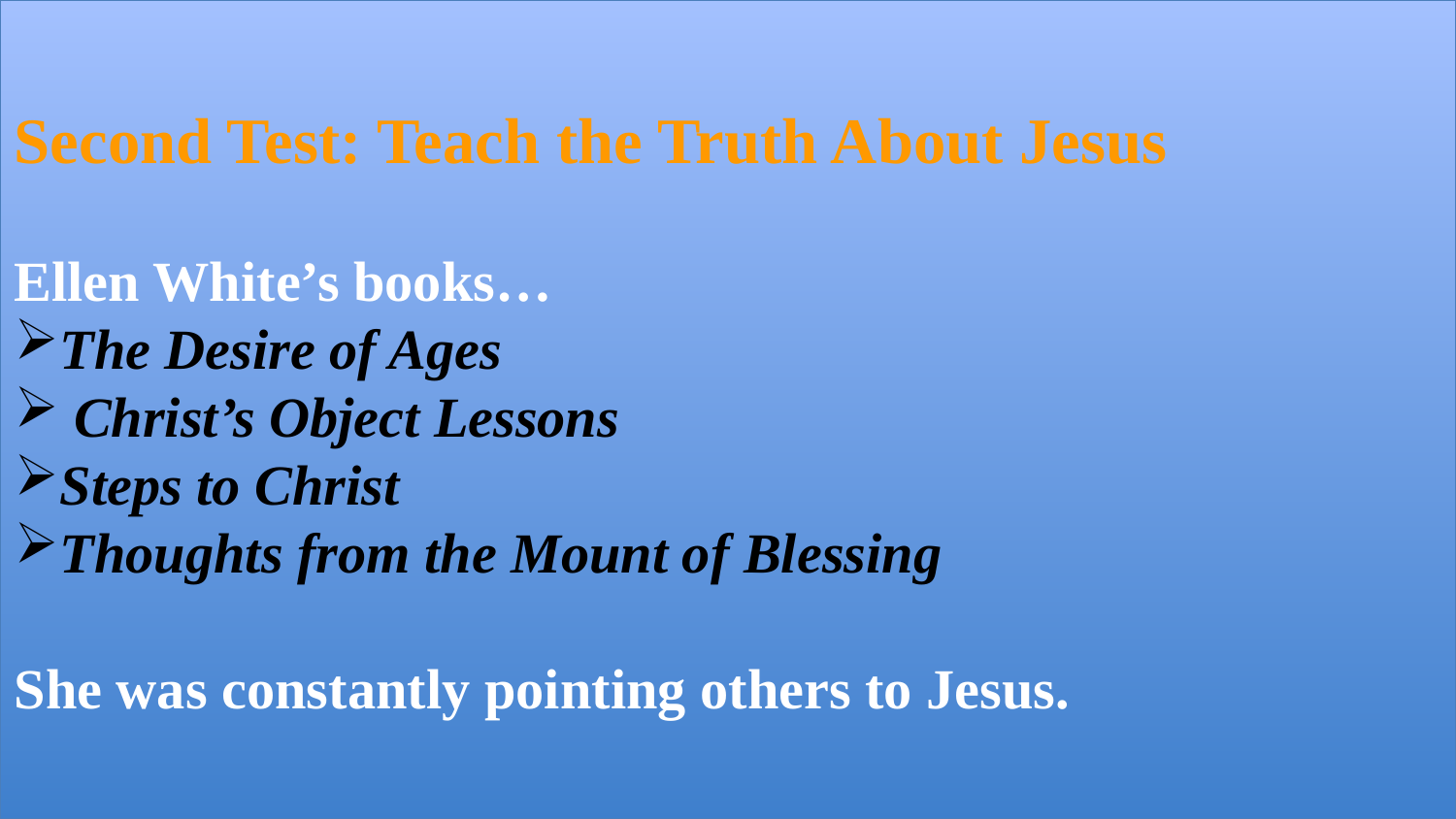

Second Test: Teach the Truth About Jesus

Ellen White’s books…
The Desire of Ages
 Christ’s Object Lessons
Steps to Christ
Thoughts from the Mount of Blessing

She was constantly pointing others to Jesus.
#